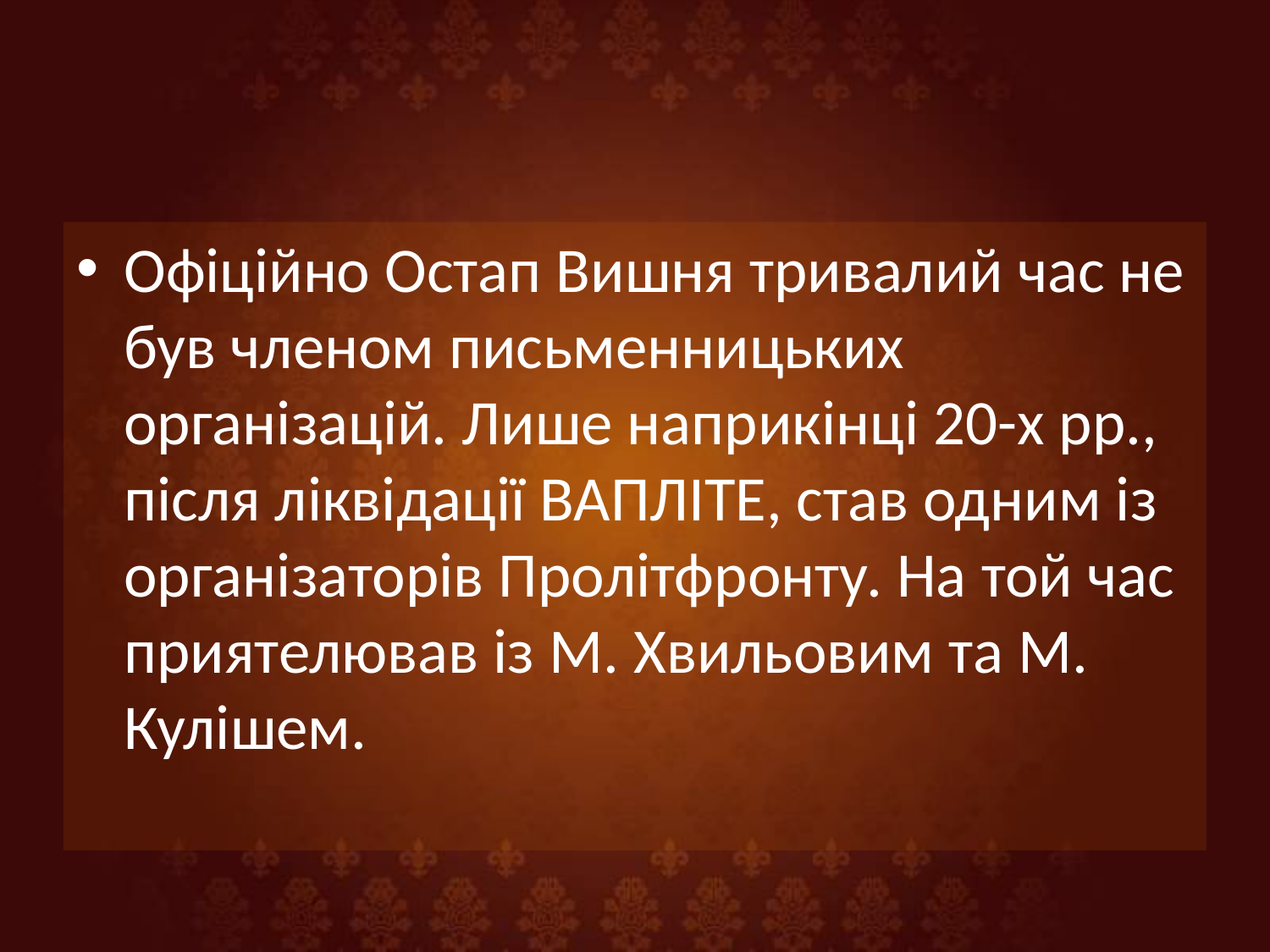

#
Офіційно Остап Вишня тривалий час не був членом письменницьких організацій. Лише наприкінці 20-х рр., після ліквідації ВАПЛІТЕ, став одним із організаторів Пролітфронту. На той час приятелював із М. Хвильовим та М. Кулішем.